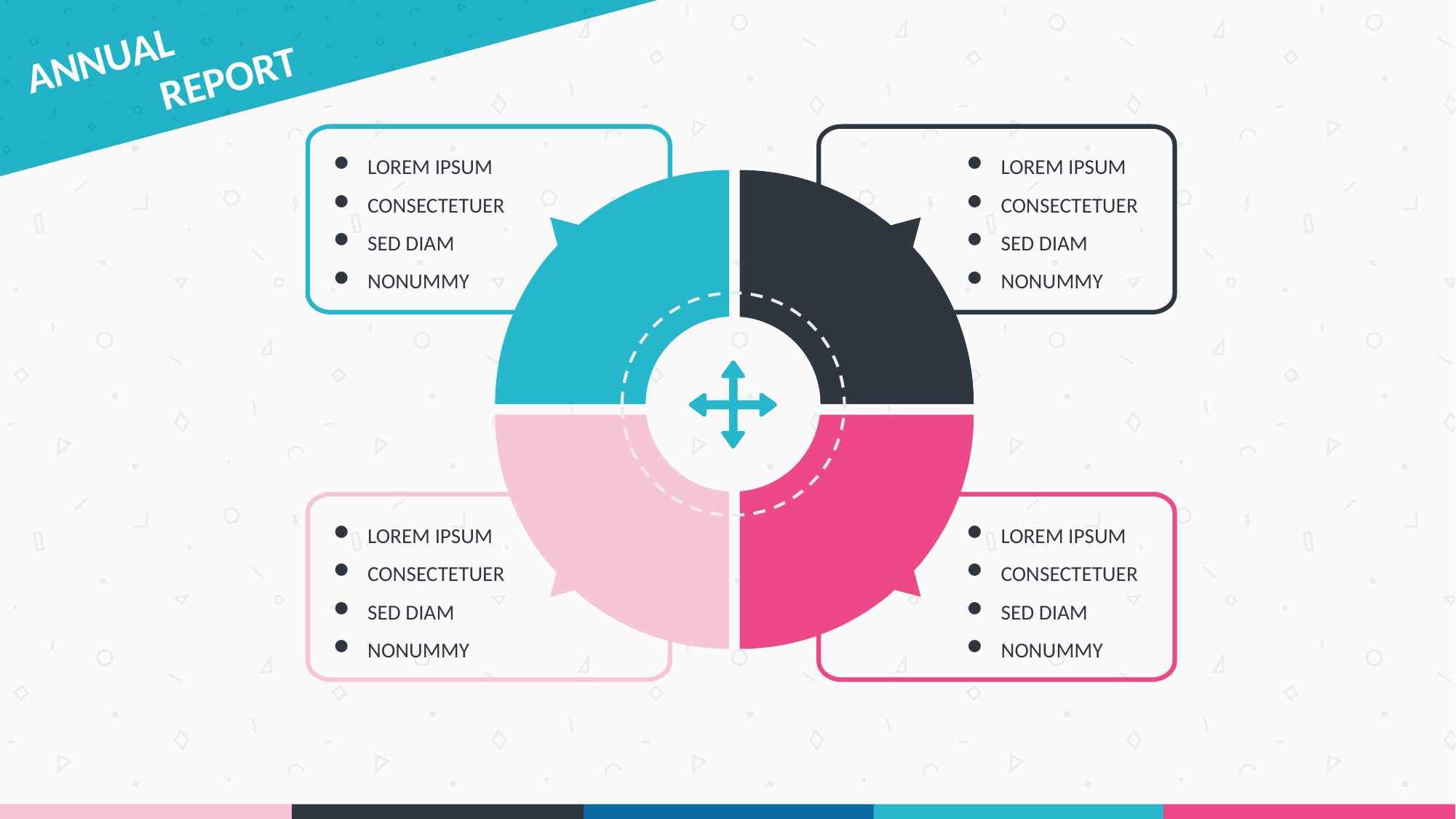

ANNUAL
             REPORT

LOREM IPSUM
CONSECTETUER
SED DIAM
NONUMMY
LOREM IPSUM
CONSECTETUER
SED DIAM
NONUMMY

LOREM IPSUM
CONSECTETUER
SED DIAM
NONUMMY
LOREM IPSUM
CONSECTETUER
SED DIAM
NONUMMY